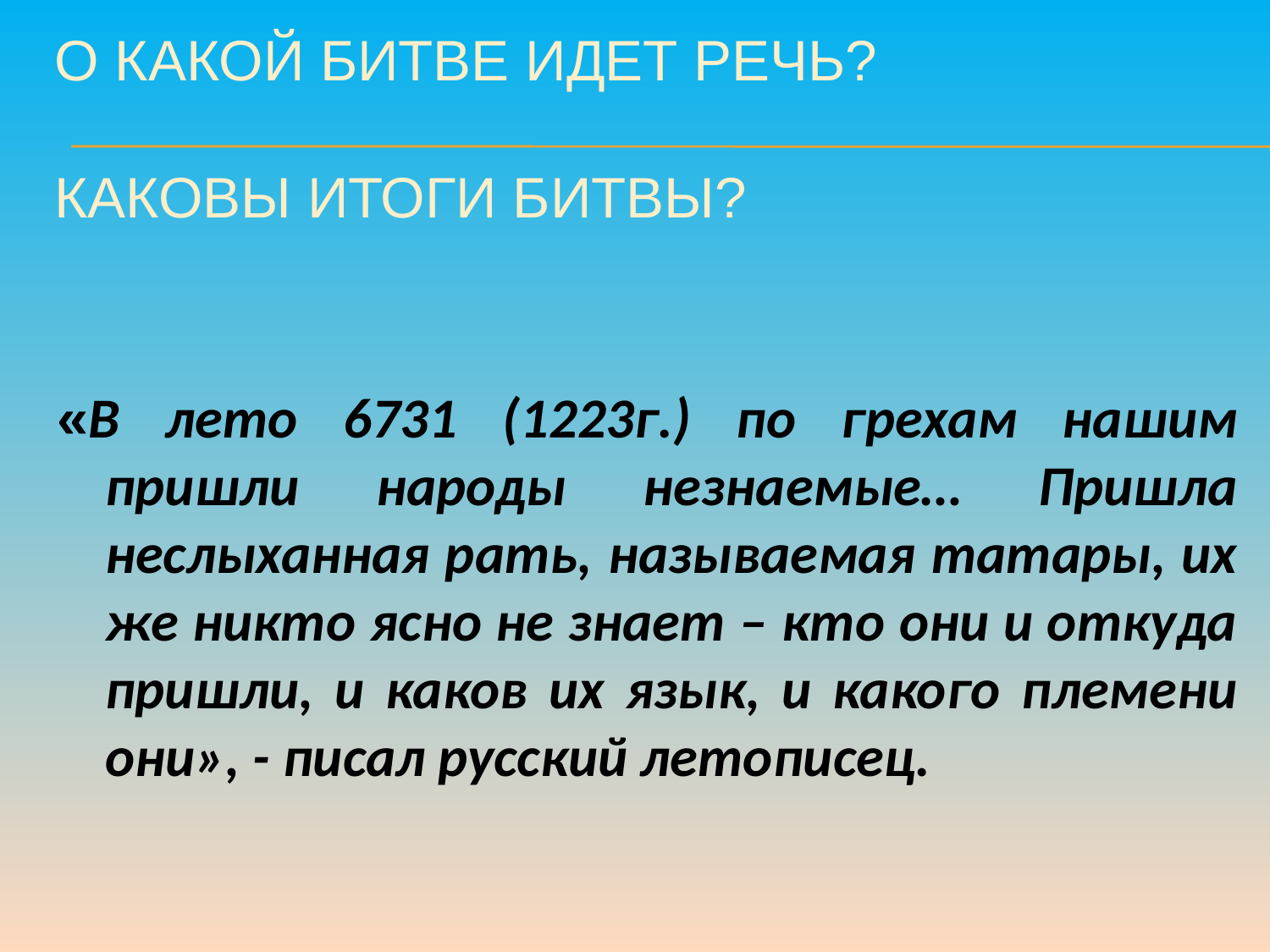

# О какой битве идет речь? Каковы итоги битвы?

«В лето 6731 (1223г.) по грехам нашим пришли народы незнаемые… Пришла неслыханная рать, называемая татары, их же никто ясно не знает – кто они и откуда пришли, и каков их язык, и какого племени они», - писал русский летописец.